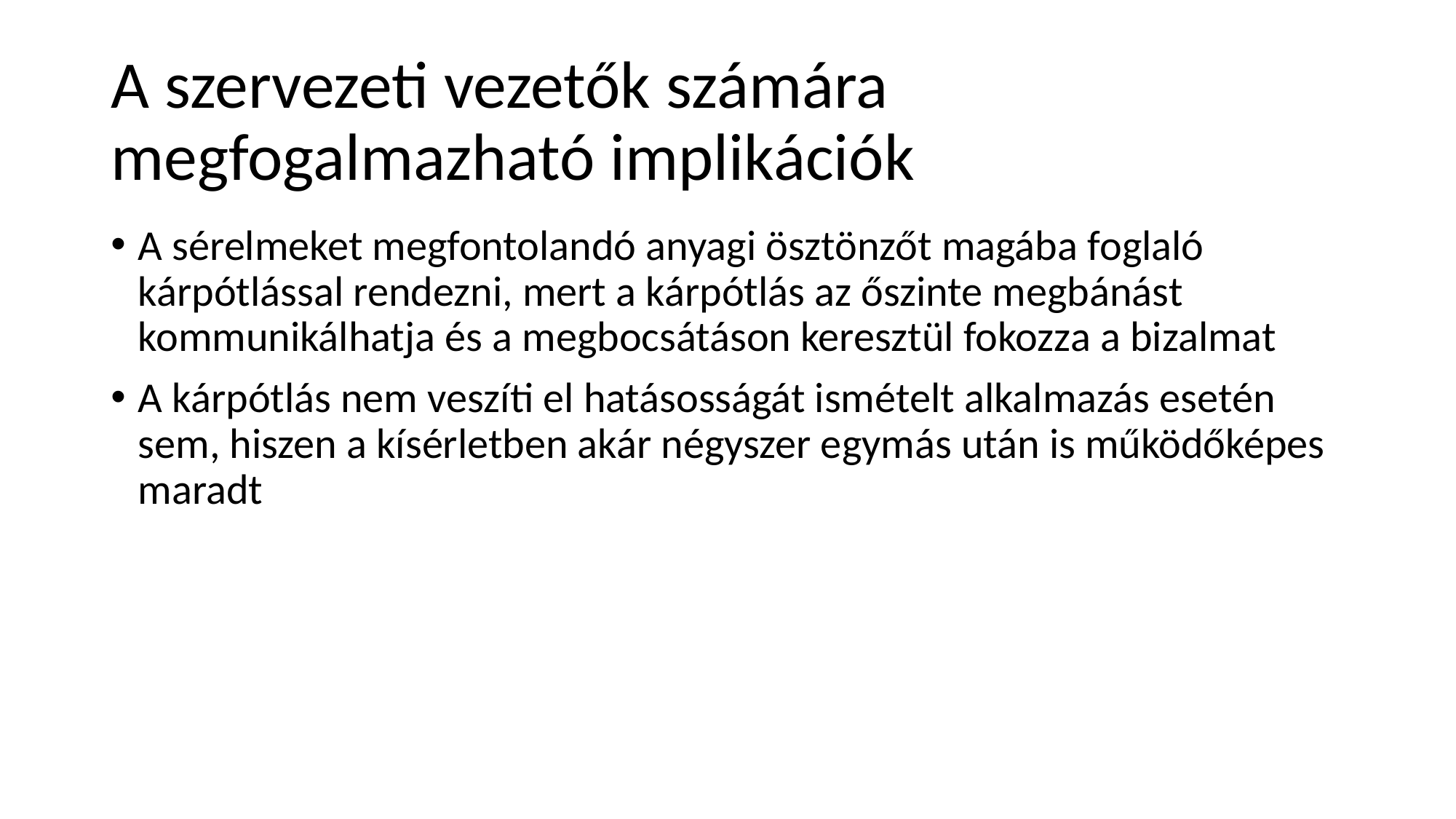

# A szervezeti vezetők számára megfogalmazható implikációk
A sérelmeket megfontolandó anyagi ösztönzőt magába foglaló kárpótlással rendezni, mert a kárpótlás az őszinte megbánást kommunikálhatja és a megbocsátáson keresztül fokozza a bizalmat
A kárpótlás nem veszíti el hatásosságát ismételt alkalmazás esetén sem, hiszen a kísérletben akár négyszer egymás után is működőképes maradt